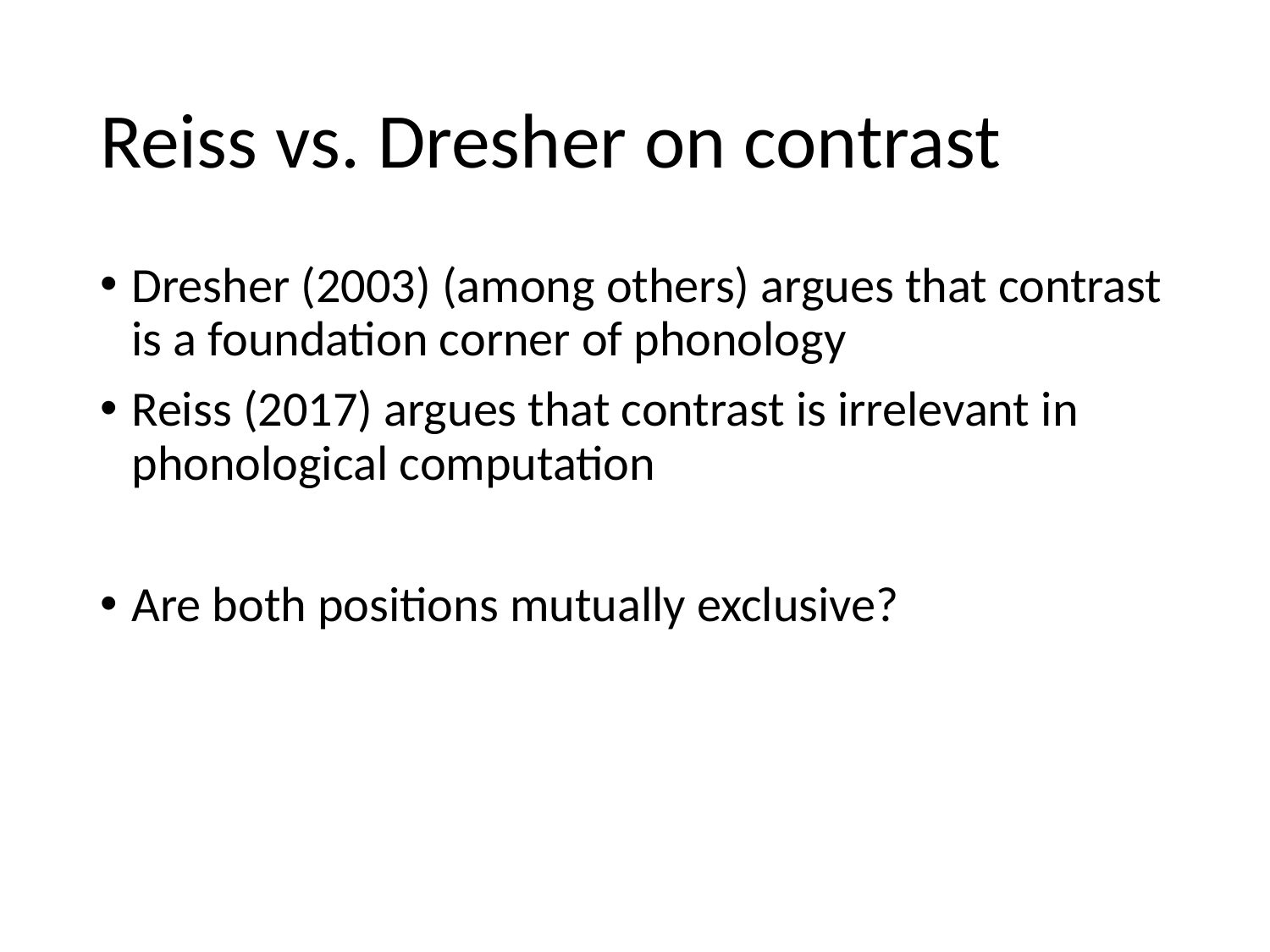

# Reiss vs. Dresher on contrast
Dresher (2003) (among others) argues that contrast is a foundation corner of phonology
Reiss (2017) argues that contrast is irrelevant in phonological computation

Are both positions mutually exclusive?